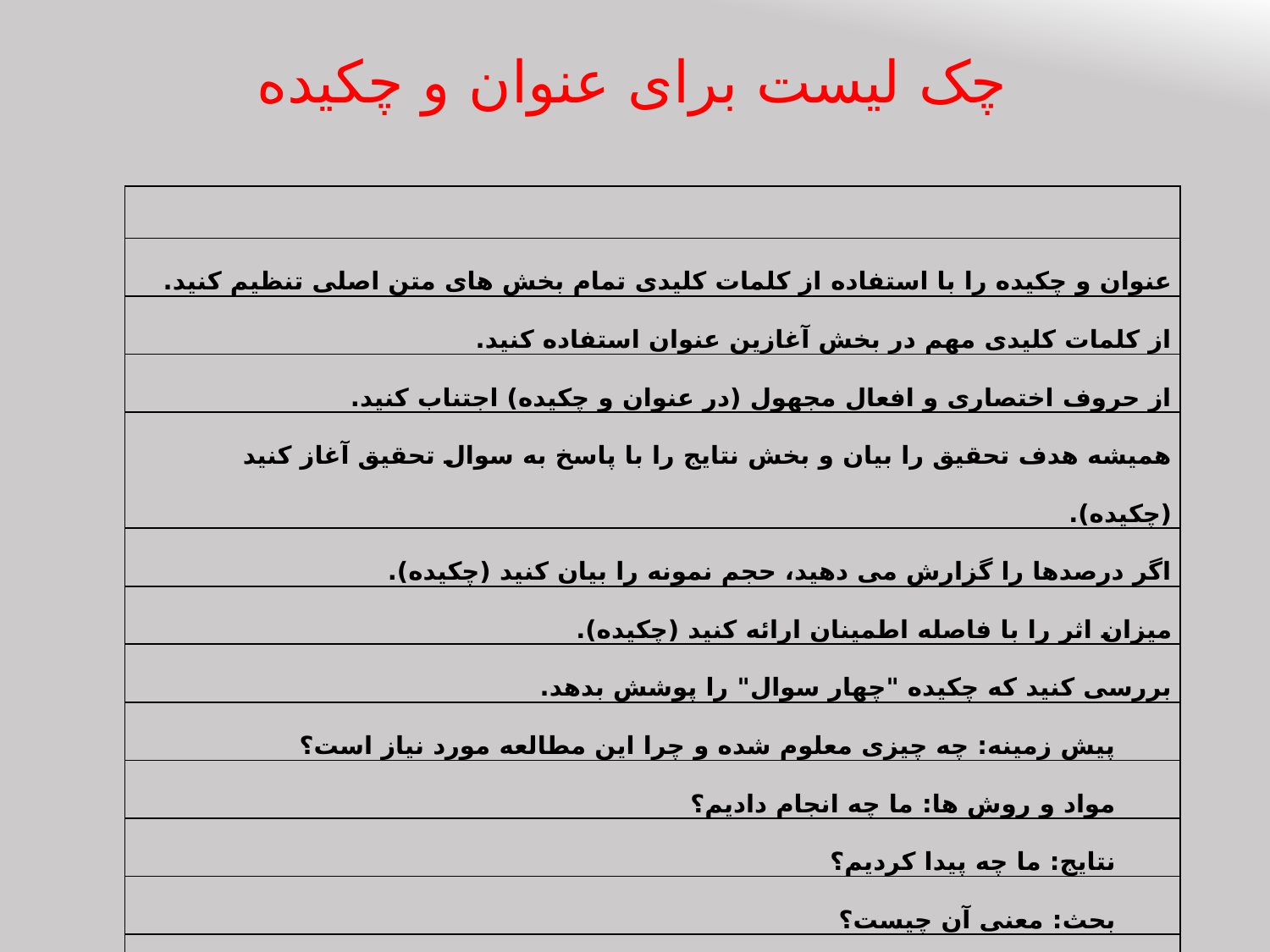

# چک لیست برای عنوان و چکیده
|  |
| --- |
| عنوان و چکیده را با استفاده از کلمات کلیدی تمام بخش های متن اصلی تنظیم کنید. |
| از کلمات کلیدی مهم در بخش آغازین عنوان استفاده کنید. |
| از حروف اختصاری و افعال مجهول (در عنوان و چکیده) اجتناب کنید. |
| همیشه هدف تحقیق را بیان و بخش نتایج را با پاسخ به سوال تحقیق آغاز کنید (چکیده). |
| اگر درصدها را گزارش می دهید، حجم نمونه را بیان کنید (چکیده). |
| میزان اثر را با فاصله اطمینان ارائه کنید (چکیده). |
| بررسی کنید که چکیده "چهار سوال" را پوشش بدهد. |
| پیش زمینه: چه چیزی معلوم شده و چرا این مطالعه مورد نیاز است؟ |
| مواد و روش ها: ما چه انجام دادیم؟ |
| نتایج: ما چه پیدا کردیم؟ |
| بحث: معنی آن چیست؟ |
| بررسی کنید که چکیده مستقل از متن اصلی قابل خواندن باشد. |
| هر بار که متن اصلی دچار اصلاح و تغییر می شود، بازبینی کنید (عنوان و چکیده). |